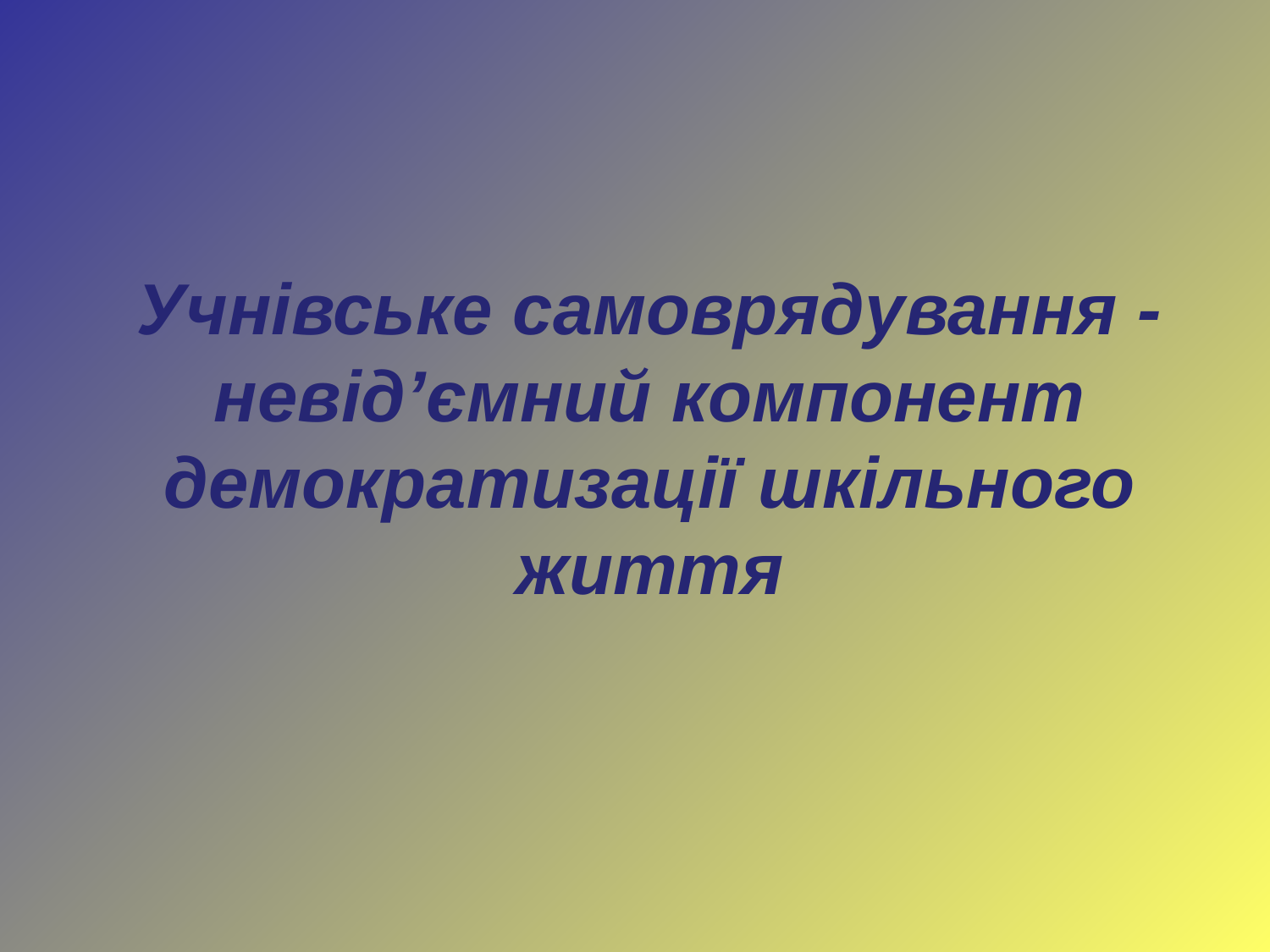

# Учнівське самоврядування - невід’ємний компонент демократизації шкільного життя